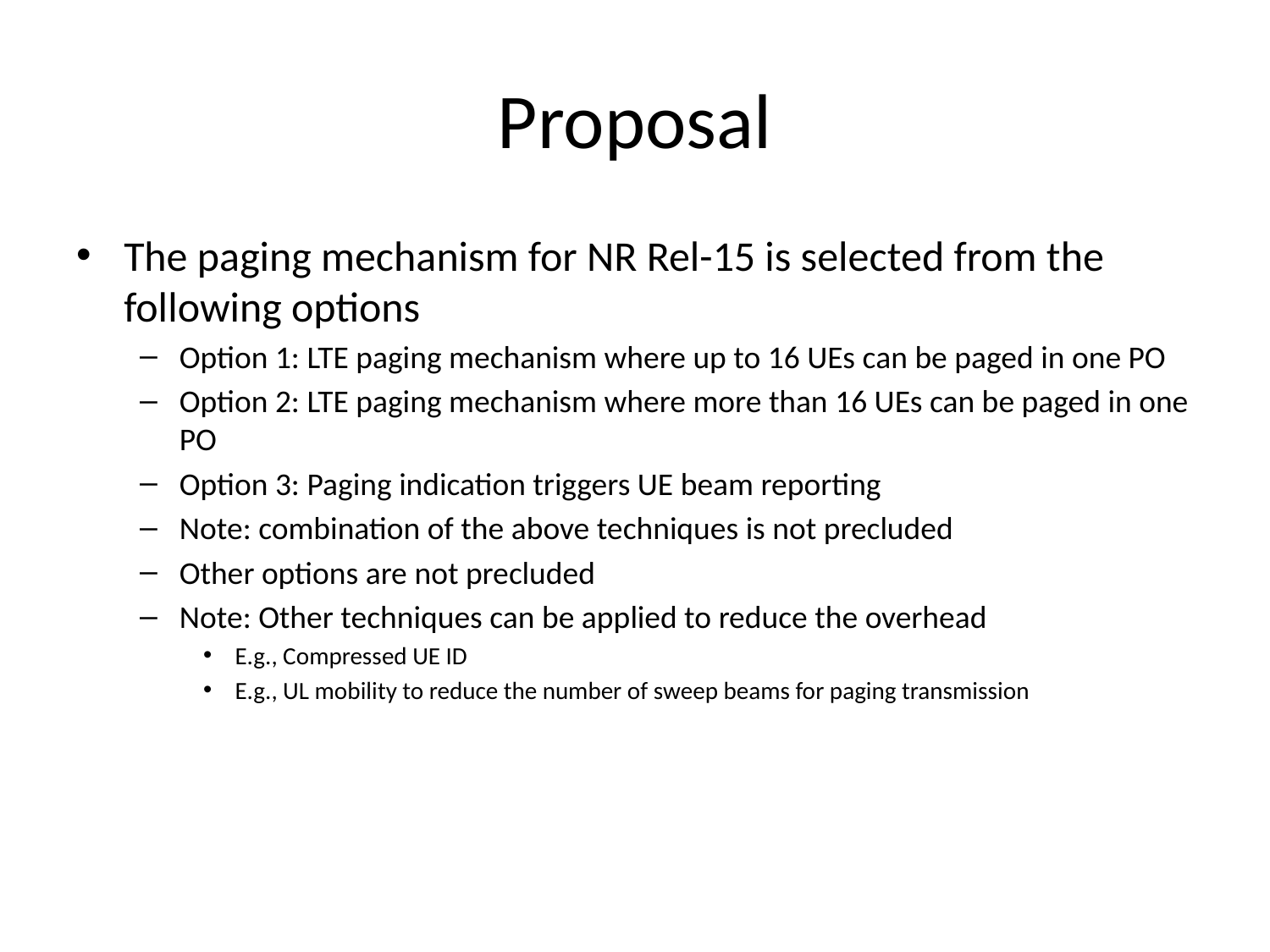

# Proposal
The paging mechanism for NR Rel-15 is selected from the following options
Option 1: LTE paging mechanism where up to 16 UEs can be paged in one PO
Option 2: LTE paging mechanism where more than 16 UEs can be paged in one PO
Option 3: Paging indication triggers UE beam reporting
Note: combination of the above techniques is not precluded
Other options are not precluded
Note: Other techniques can be applied to reduce the overhead
E.g., Compressed UE ID
E.g., UL mobility to reduce the number of sweep beams for paging transmission